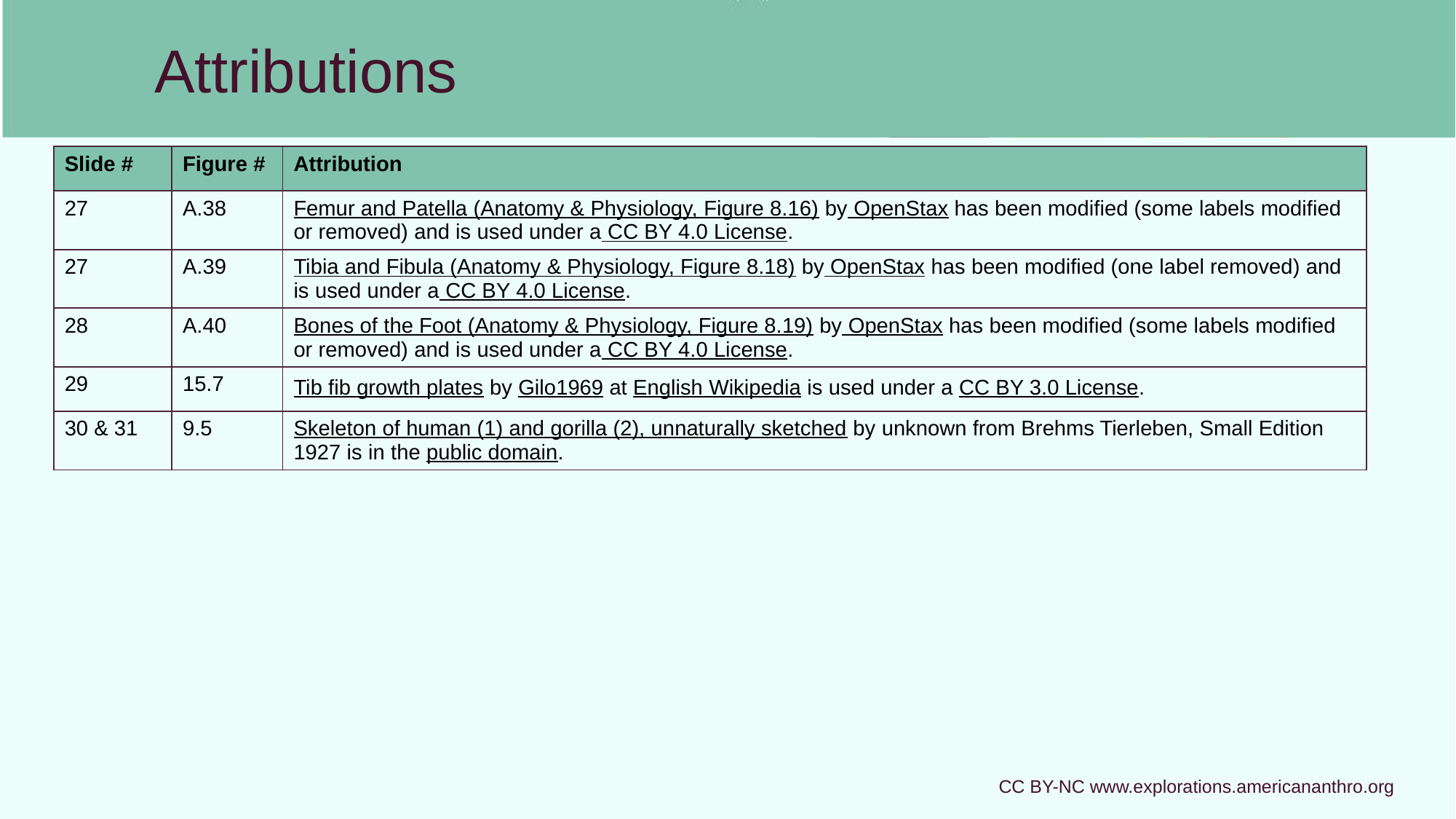

Attributions
| Slide # | Figure # | Attribution |
| --- | --- | --- |
| 27 | A.38 | Femur and Patella (Anatomy & Physiology, Figure 8.16) by OpenStax has been modified (some labels modified or removed) and is used under a CC BY 4.0 License. |
| 27 | A.39 | Tibia and Fibula (Anatomy & Physiology, Figure 8.18) by OpenStax has been modified (one label removed) and is used under a CC BY 4.0 License. |
| 28 | A.40 | Bones of the Foot (Anatomy & Physiology, Figure 8.19) by OpenStax has been modified (some labels modified or removed) and is used under a CC BY 4.0 License. |
| 29 | 15.7 | Tib fib growth plates by Gilo1969 at English Wikipedia is used under a CC BY 3.0 License. |
| 30 & 31 | 9.5 | Skeleton of human (1) and gorilla (2), unnaturally sketched by unknown from Brehms Tierleben, Small Edition 1927 is in the public domain. |